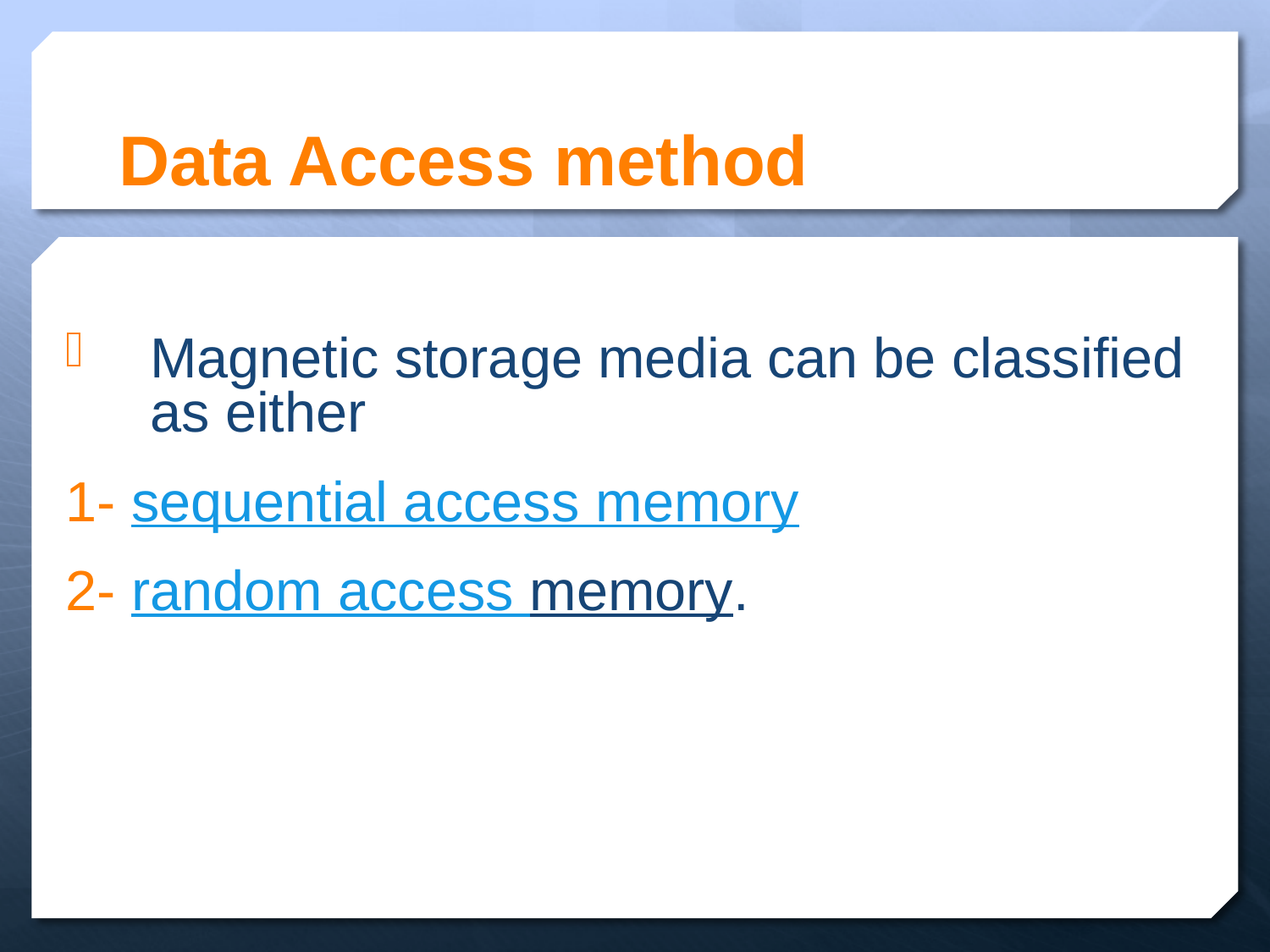

# Data Access method
Magnetic storage media can be classified as either
1- sequential access memory
2- random access memory.